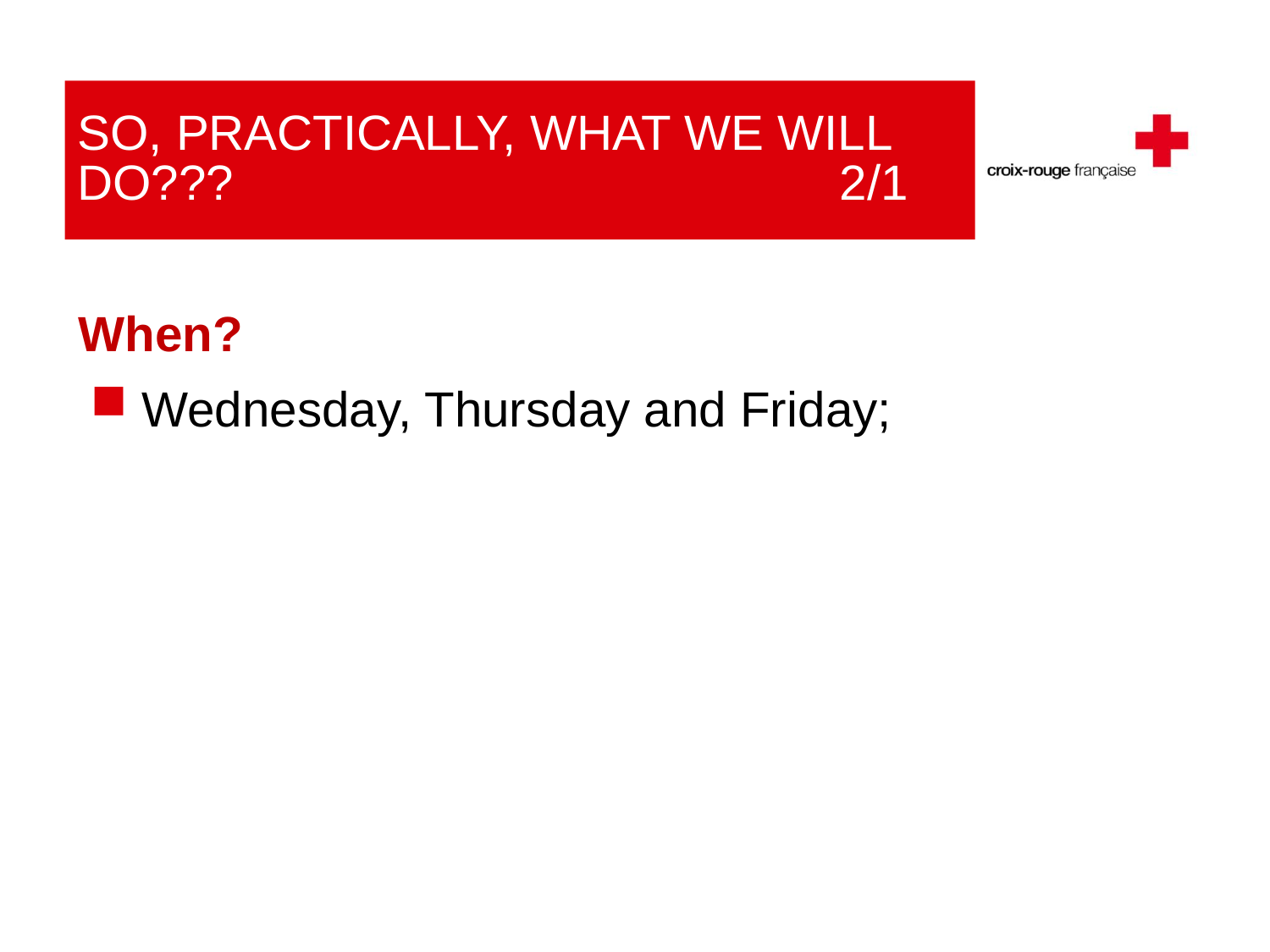

# So, practically, what we will do???					2/1
When?
 Wednesday, Thursday and Friday;